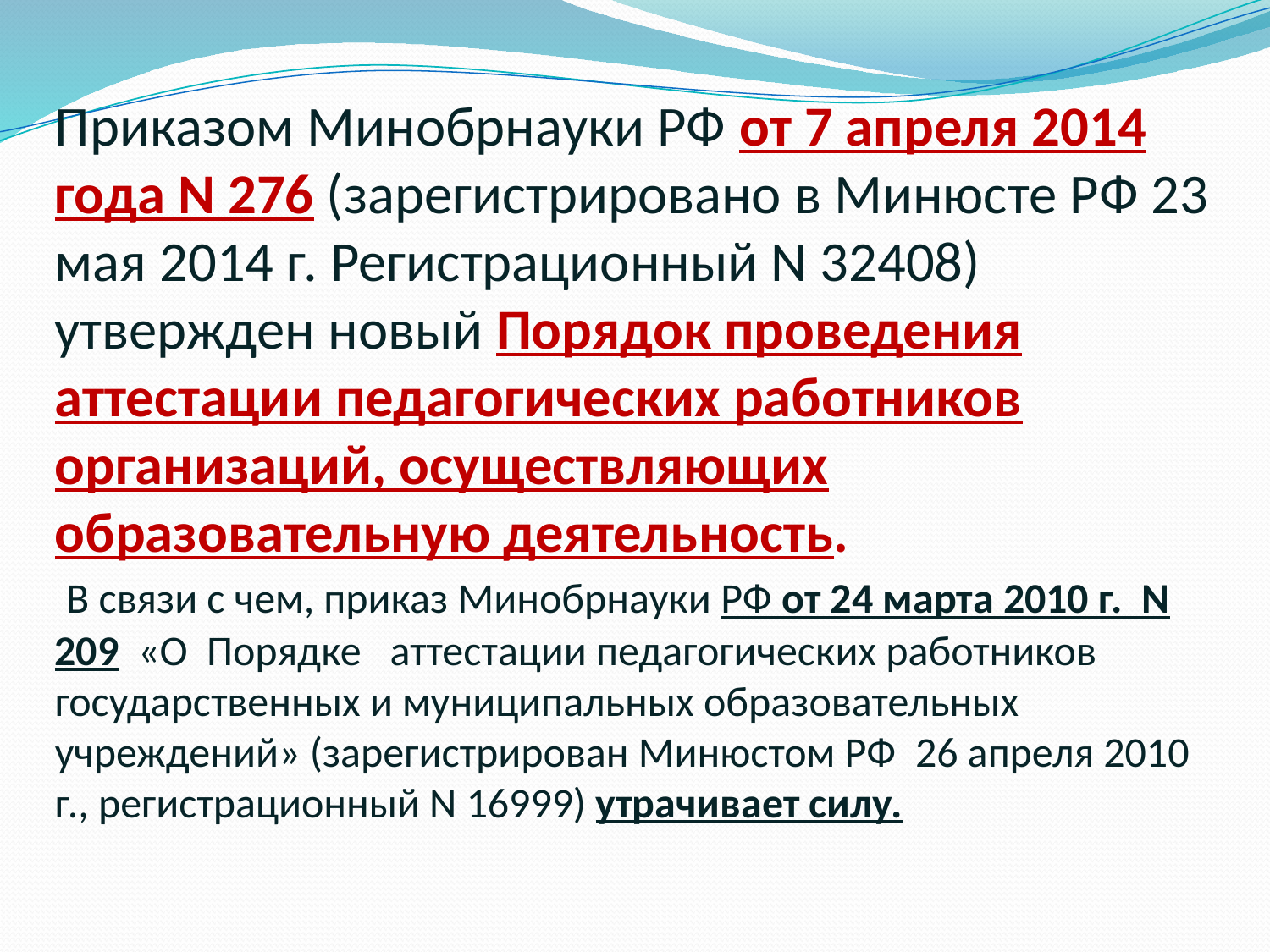

# Приказом Минобрнауки РФ от 7 апреля 2014 года N 276 (зарегистрировано в Минюсте РФ 23 мая 2014 г. Регистрационный N 32408) утвержден новый Порядок проведения аттестации педагогических работников организаций, осуществляющих образовательную деятельность. В связи с чем, приказ Минобрнауки РФ от 24 марта 2010 г.  N 209  «О  Порядке   аттестации педагогических работников государственных и муниципальных образовательных учреждений» (зарегистрирован Минюстом РФ  26 апреля 2010 г., регистрационный N 16999) утрачивает силу.